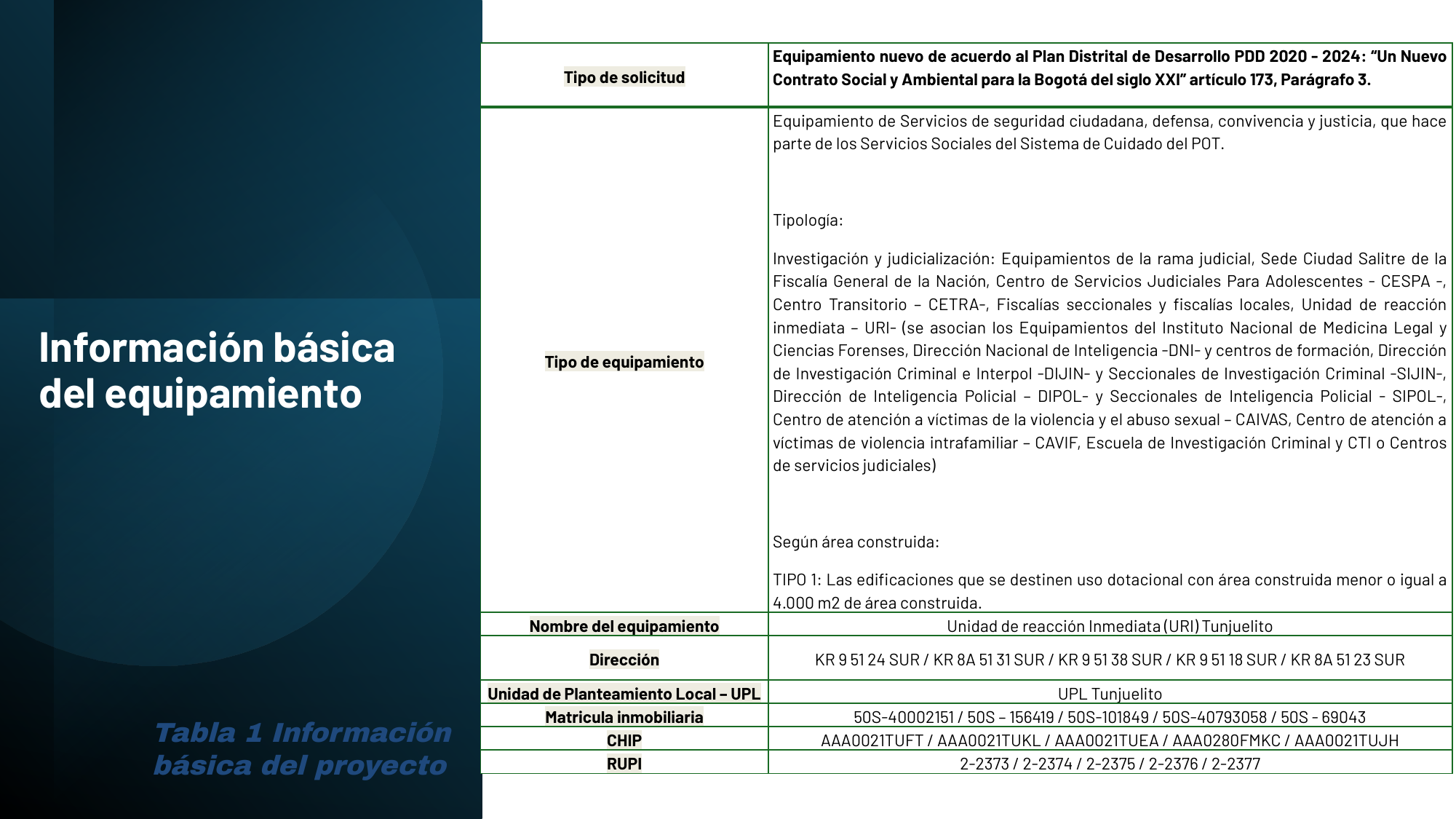

| Tipo de solicitud | Equipamiento nuevo de acuerdo al Plan Distrital de Desarrollo PDD 2020 - 2024: “Un Nuevo Contrato Social y Ambiental para la Bogotá del siglo XXI” artículo 173, Parágrafo 3. |
| --- | --- |
| Tipo de equipamiento | Equipamiento de Servicios de seguridad ciudadana, defensa, convivencia y justicia, que hace parte de los Servicios Sociales del Sistema de Cuidado del POT.   Tipología: Investigación y judicialización: Equipamientos de la rama judicial, Sede Ciudad Salitre de la Fiscalía General de la Nación, Centro de Servicios Judiciales Para Adolescentes - CESPA -, Centro Transitorio – CETRA-, Fiscalías seccionales y fiscalías locales, Unidad de reacción inmediata – URI- (se asocian los Equipamientos del Instituto Nacional de Medicina Legal y Ciencias Forenses, Dirección Nacional de Inteligencia -DNI- y centros de formación, Dirección de Investigación Criminal e Interpol -DIJIN- y Seccionales de Investigación Criminal -SIJIN-, Dirección de Inteligencia Policial – DIPOL- y Seccionales de Inteligencia Policial - SIPOL-, Centro de atención a víctimas de la violencia y el abuso sexual – CAIVAS, Centro de atención a víctimas de violencia intrafamiliar – CAVIF, Escuela de Investigación Criminal y CTI o Centros de servicios judiciales)   Según área construida: TIPO 1: Las edificaciones que se destinen uso dotacional con área construida menor o igual a 4.000 m2 de área construida. |
| Nombre del equipamiento | Unidad de reacción Inmediata (URI) Tunjuelito |
| Dirección | KR 9 51 24 SUR / KR 8A 51 31 SUR / KR 9 51 38 SUR / KR 9 51 18 SUR / KR 8A 51 23 SUR |
| Unidad de Planteamiento Local – UPL | UPL Tunjuelito |
| Matricula inmobiliaria | 50S-40002151 / 50S – 156419 / 50S-101849 / 50S-40793058 / 50S - 69043 |
| CHIP | AAA0021TUFT / AAA0021TUKL / AAA0021TUEA / AAA0280FMKC / AAA0021TUJH |
| RUPI | 2-2373 / 2-2374 / 2-2375 / 2-2376 / 2-2377 |

# Información básica del equipamiento
Tabla 1 Información básica del proyecto